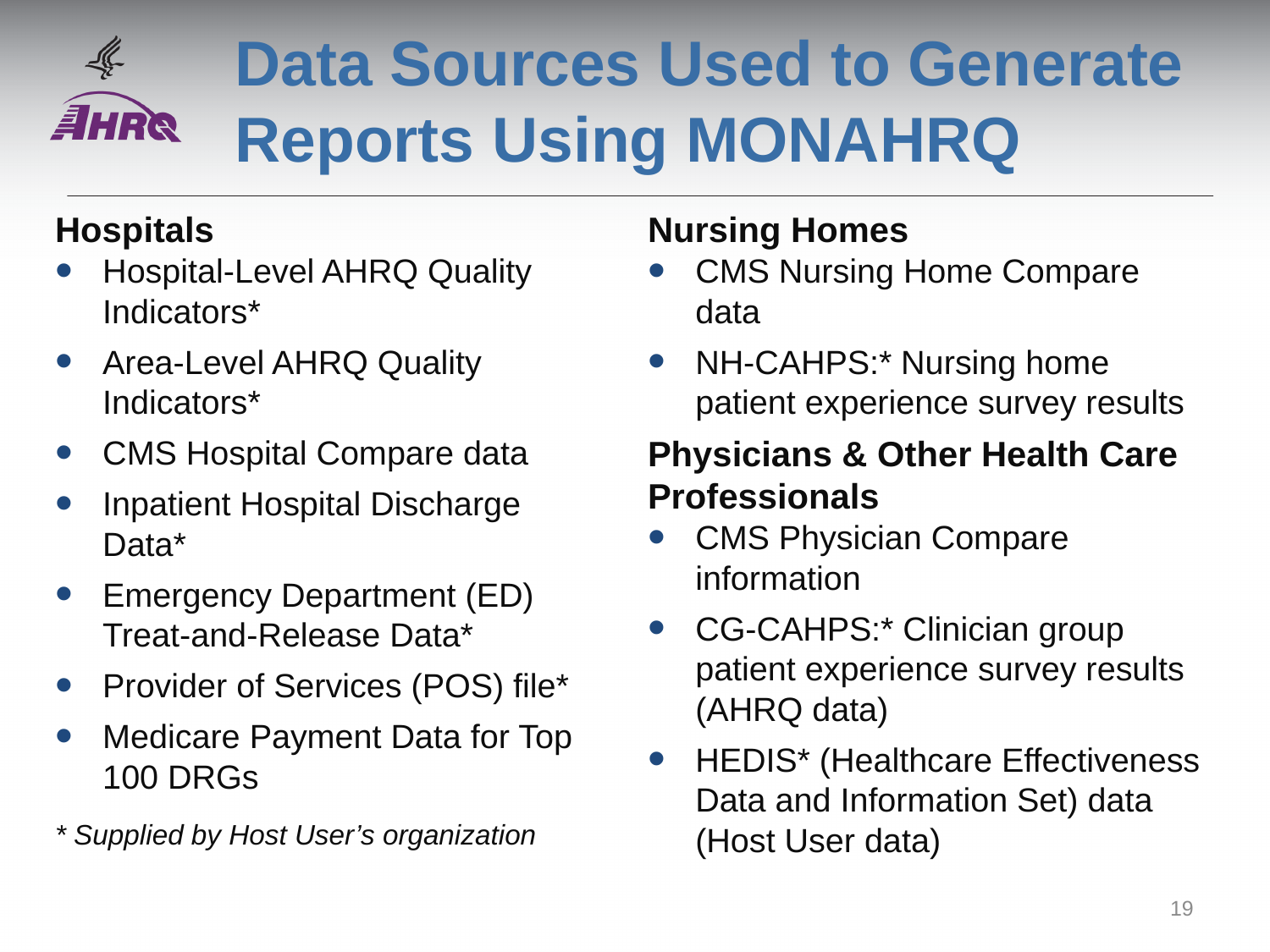

# Data Sources Used to Generate Reports Using MONAHRQ
Hospitals
Hospital-Level AHRQ Quality Indicators*
Area-Level AHRQ Quality Indicators*
CMS Hospital Compare data
Inpatient Hospital Discharge Data*
Emergency Department (ED) Treat-and-Release Data*
Provider of Services (POS) file*
Medicare Payment Data for Top 100 DRGs
* Supplied by Host User’s organization
Nursing Homes
CMS Nursing Home Compare data
NH-CAHPS:* Nursing home patient experience survey results
Physicians & Other Health Care Professionals
CMS Physician Compare information
CG-CAHPS:* Clinician group patient experience survey results (AHRQ data)
HEDIS* (Healthcare Effectiveness Data and Information Set) data (Host User data)
19